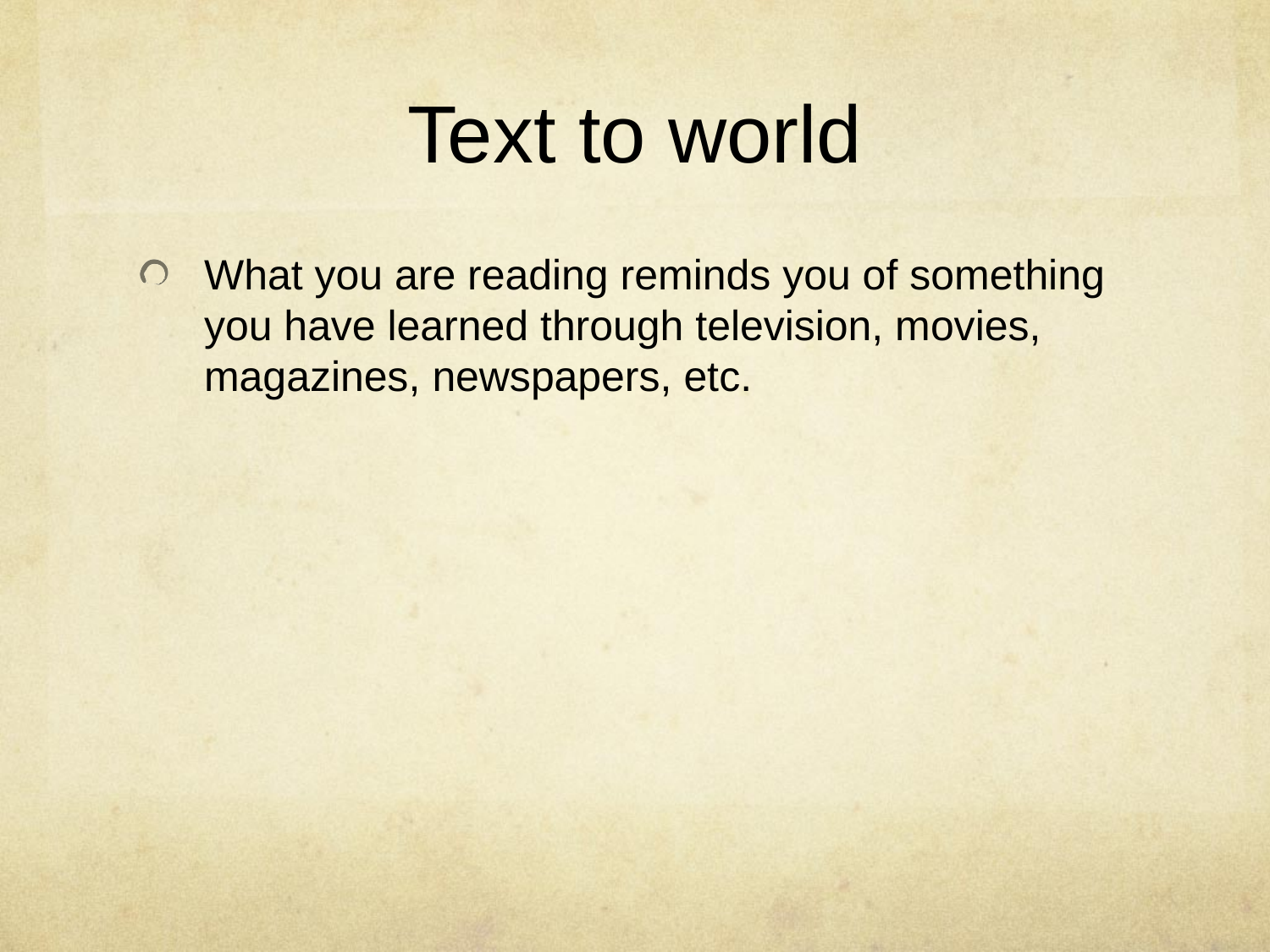

# Text to world
What you are reading reminds you of something you have learned through television, movies, magazines, newspapers, etc.